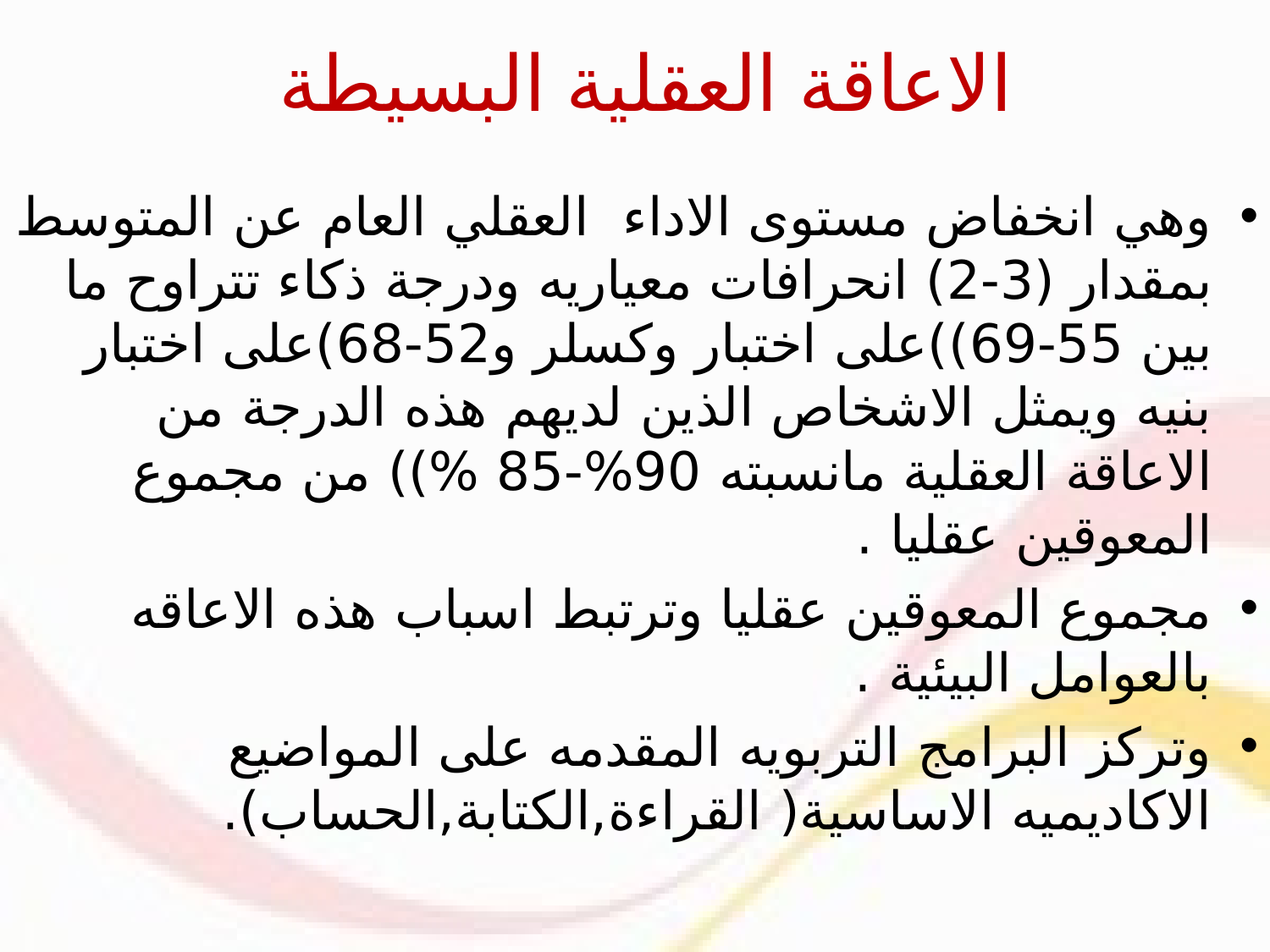

# الاعاقة العقلية البسيطة
وهي انخفاض مستوى الاداء  العقلي العام عن المتوسط بمقدار (3-2) انحرافات معياريه ودرجة ذكاء تتراوح ما بين 55-69))على اختبار وكسلر و52-68)على اختبار بنيه ويمثل الاشخاص الذين لديهم هذه الدرجة من الاعاقة العقلية مانسبته 90%-85 %)) من مجموع المعوقين عقليا .
مجموع المعوقين عقليا وترتبط اسباب هذه الاعاقه بالعوامل البيئية .
وتركز البرامج التربويه المقدمه على المواضيع الاكاديميه الاساسية( القراءة,الكتابة,الحساب).